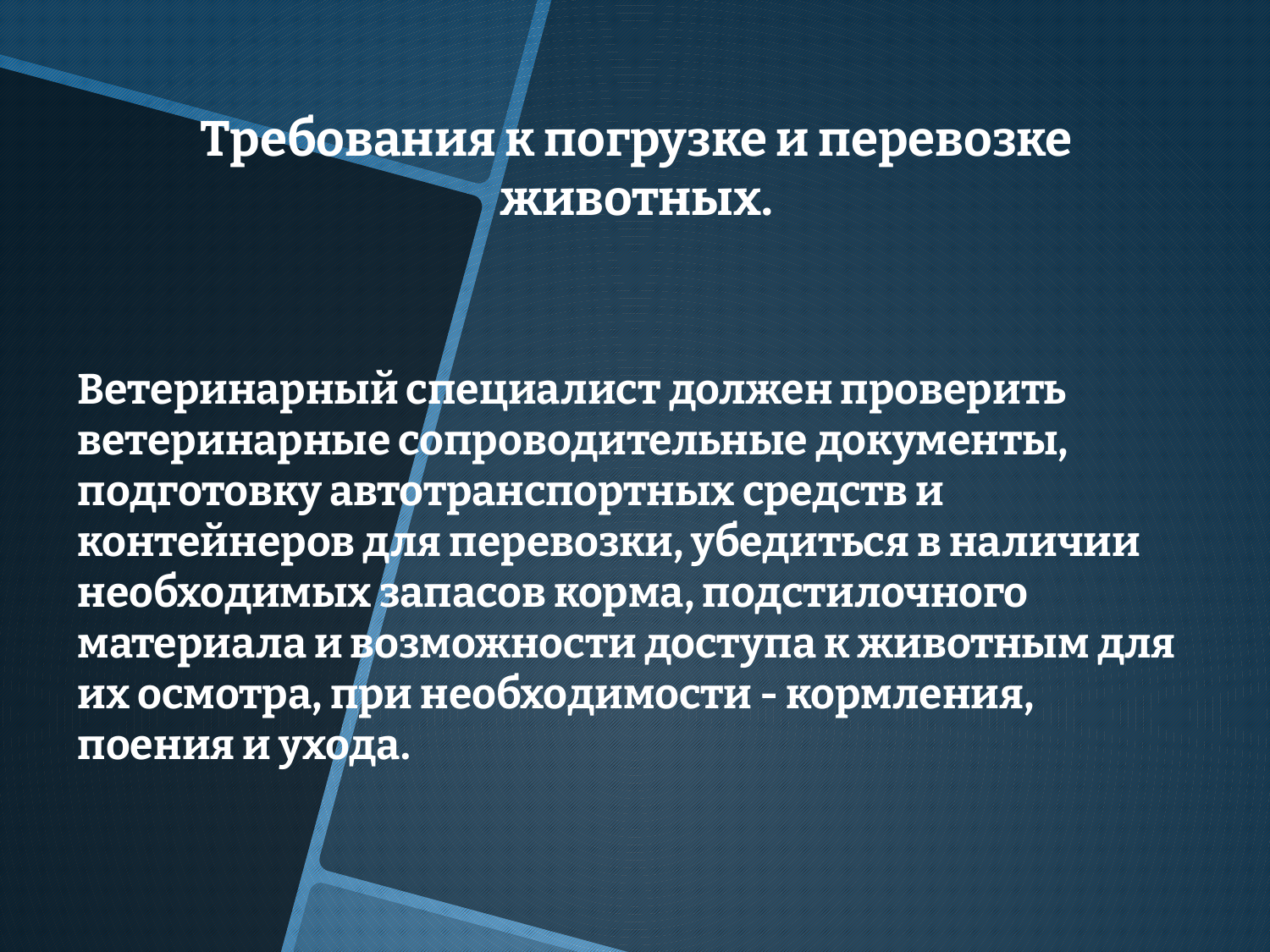

Требования к погрузке и перевозке животных.
# Ветеринарный специалист должен проверить ветеринарные сопроводительные документы, подготовку автотранспортных средств и контейнеров для перевозки, убедиться в наличии необходимых запасов корма, подстилочного материала и возможности доступа к животным для их осмотра, при необходимости - кормления, поения и ухода.